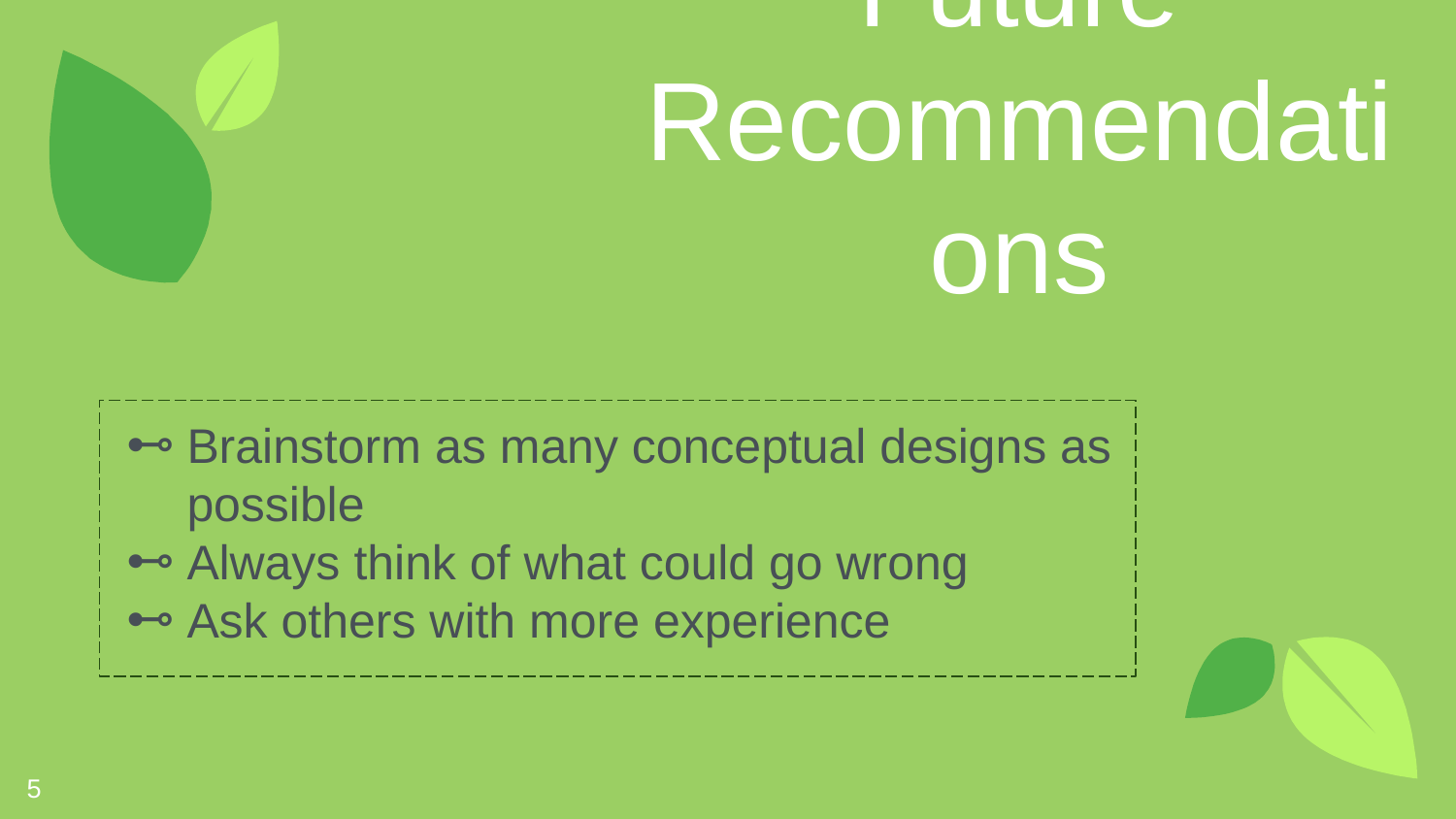

Future Recommendations
Brainstorm as many conceptual designs as possible
Always think of what could go wrong
Ask others with more experience
5